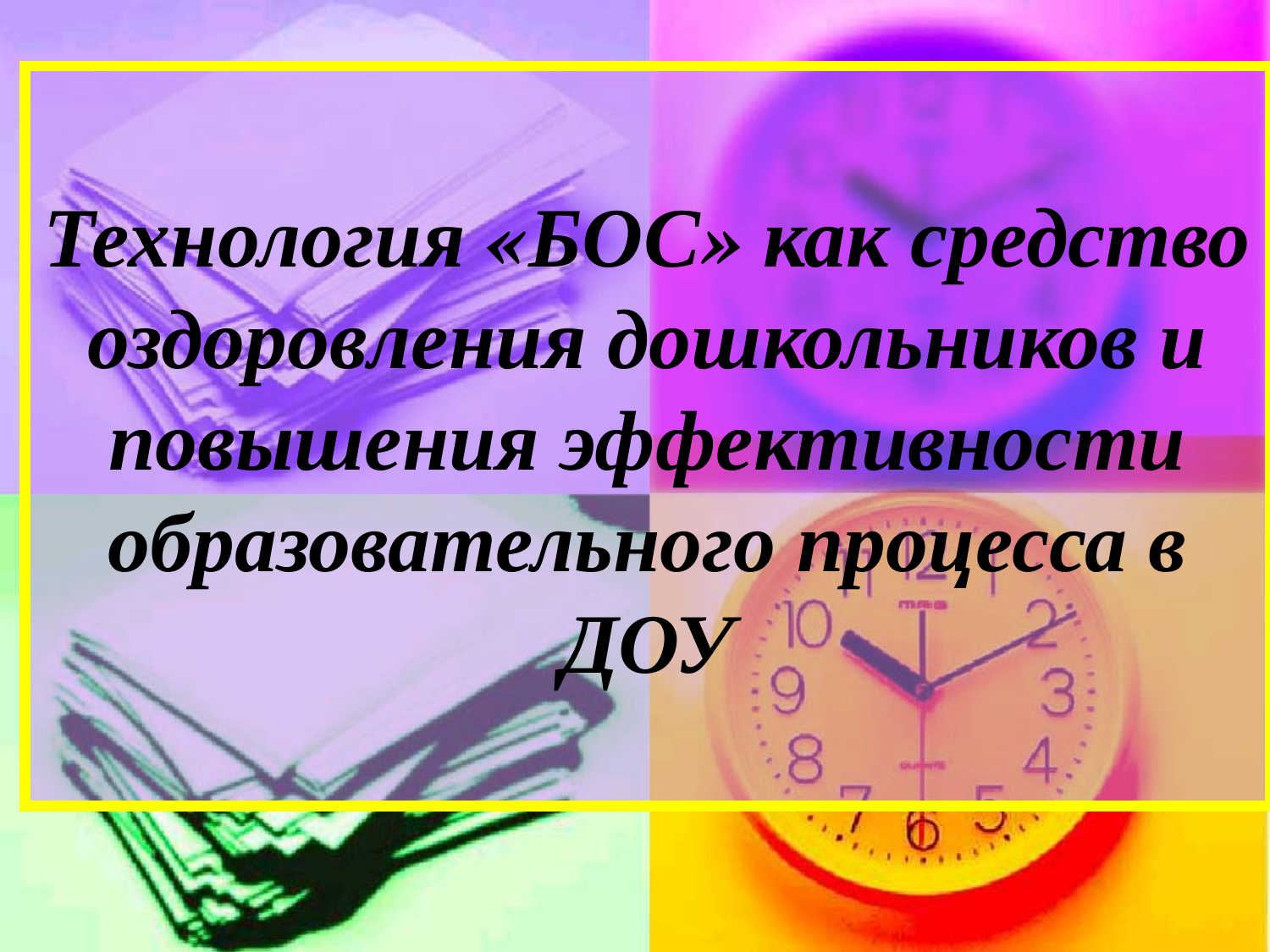

# Технология «БОС» как средство оздоровления дошкольников и повышения эффективности образовательного процесса в ДОУ